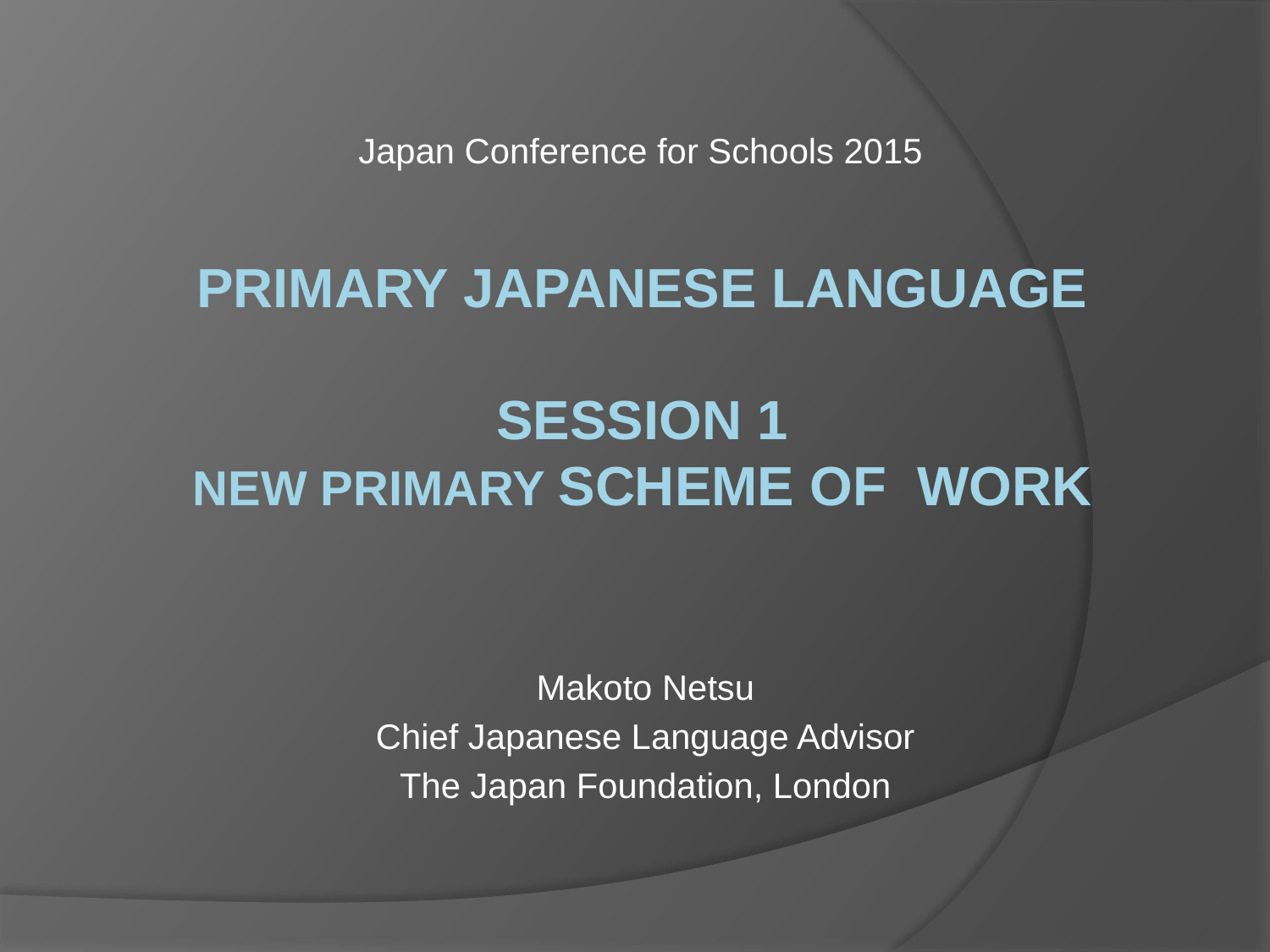

Japan Conference for Schools 2015
# Primary Japanese Language Session 1 New Primary Scheme of  WORK
Makoto Netsu
Chief Japanese Language Advisor
The Japan Foundation, London